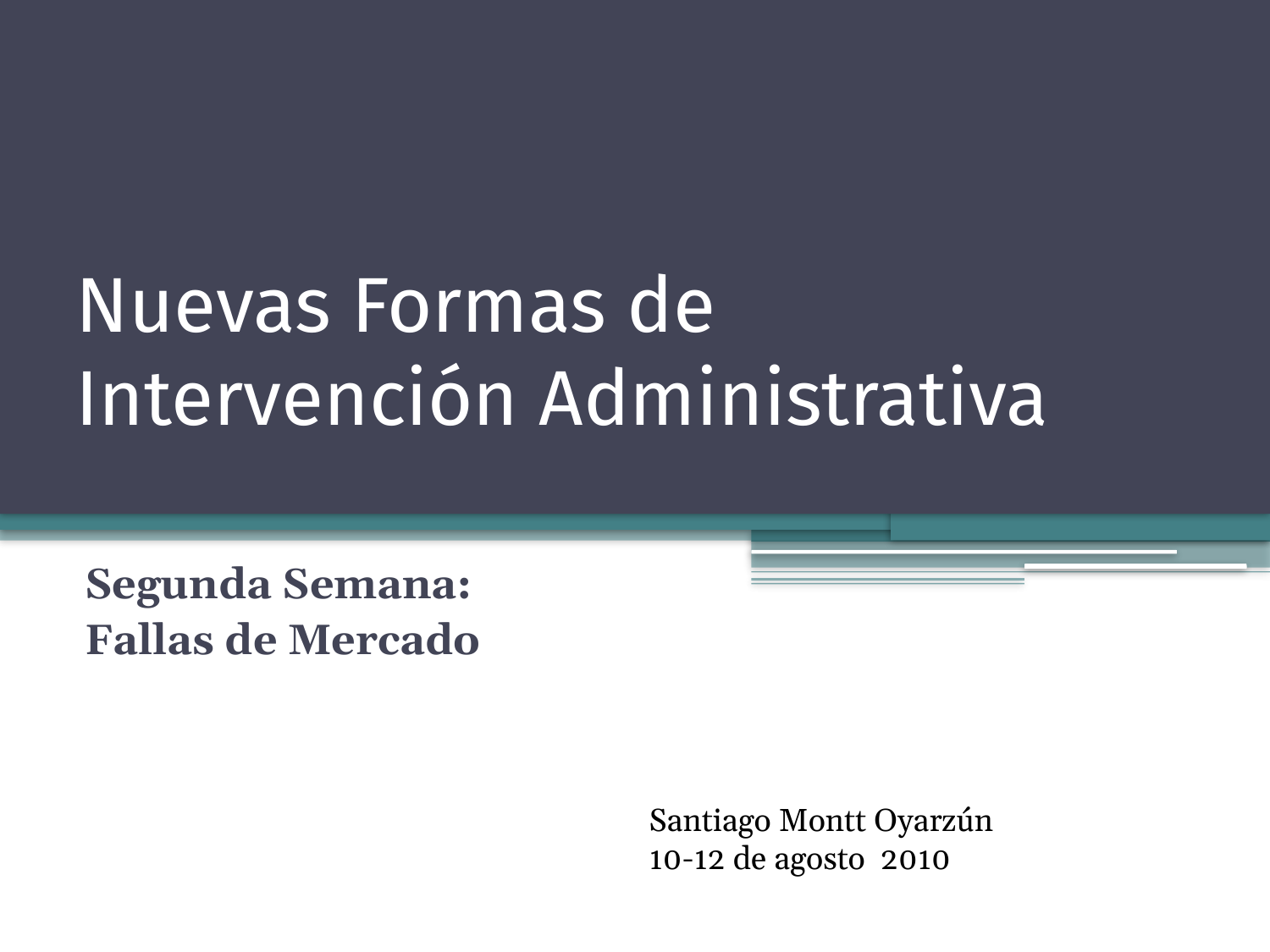

# Nuevas Formas de Intervención Administrativa
Segunda Semana:
Fallas de Mercado
Santiago Montt Oyarzún
10-12 de agosto  2010